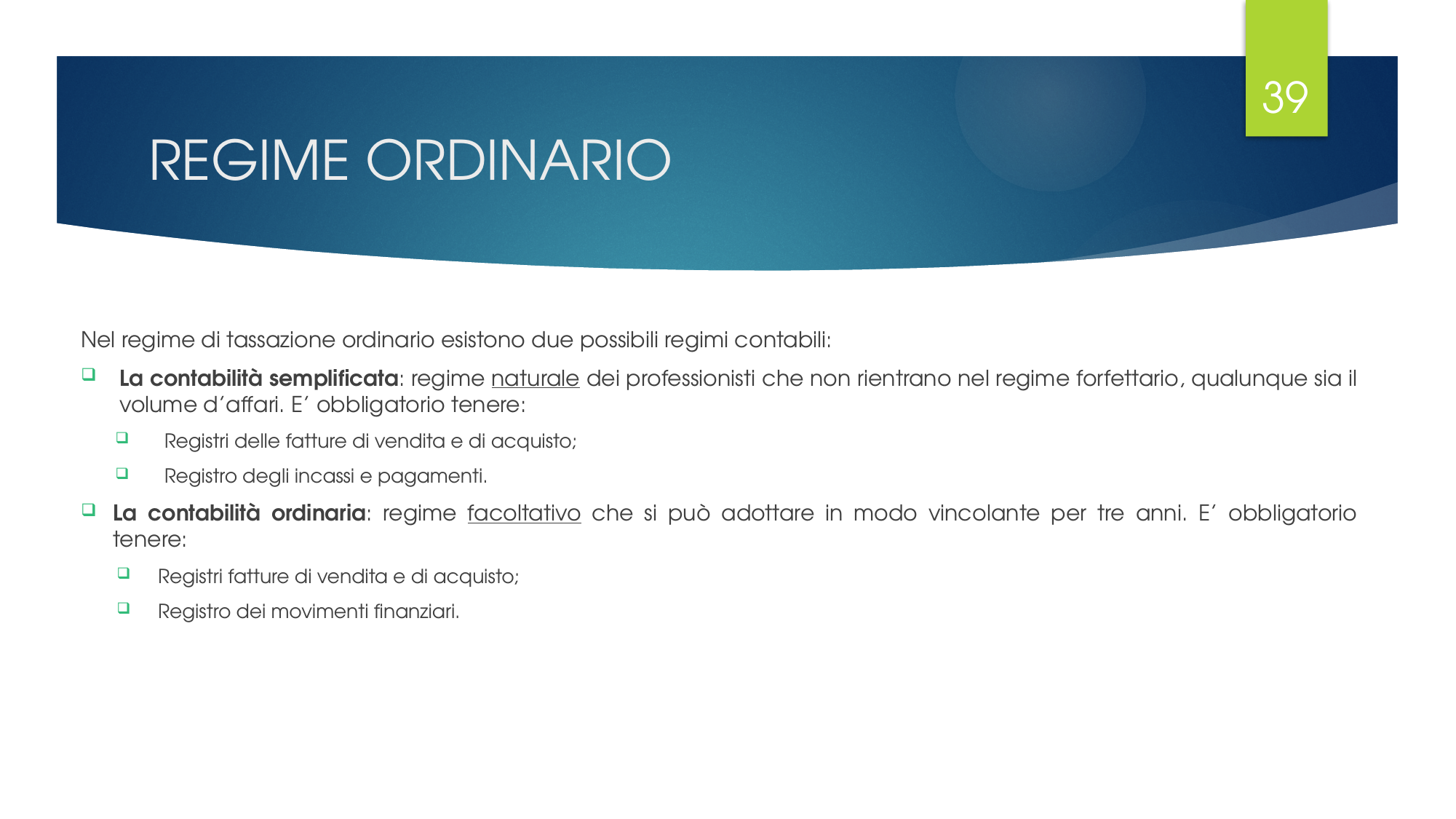

39
# REGIME ORDINARIO
Nel regime di tassazione ordinario esistono due possibili regimi contabili:
La contabilità semplificata: regime naturale dei professionisti che non rientrano nel regime forfettario, qualunque sia il volume d’affari. E’ obbligatorio tenere:
Registri delle fatture di vendita e di acquisto;
Registro degli incassi e pagamenti.
La contabilità ordinaria: regime facoltativo che si può adottare in modo vincolante per tre anni. E’ obbligatorio tenere:
Registri fatture di vendita e di acquisto;
Registro dei movimenti finanziari.